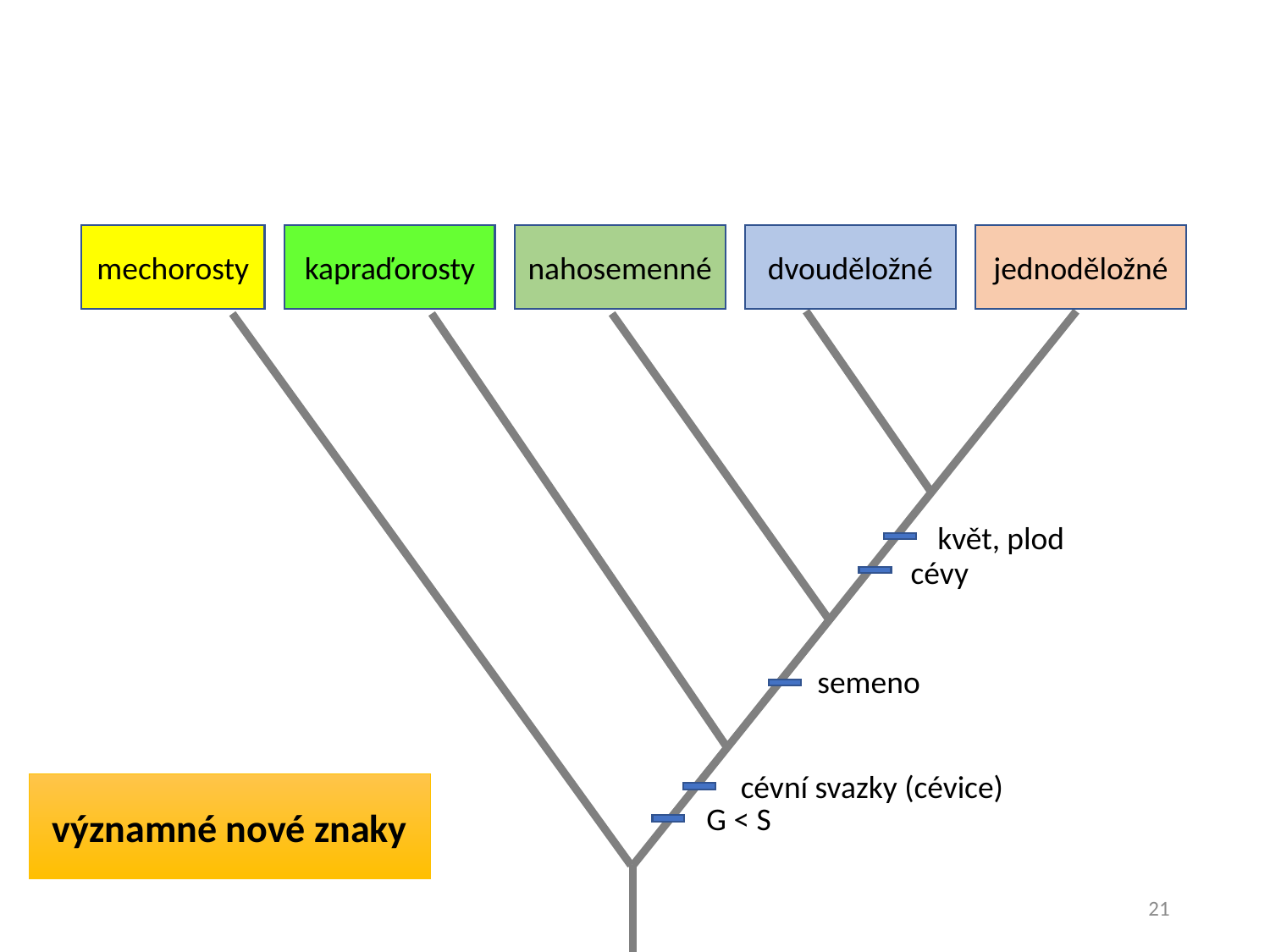

mechorosty
kapraďorosty
nahosemenné
dvouděložné
jednoděložné
květ, plod

cévy

semeno

cévní svazky (cévice)
významné nové znaky

G < S

21